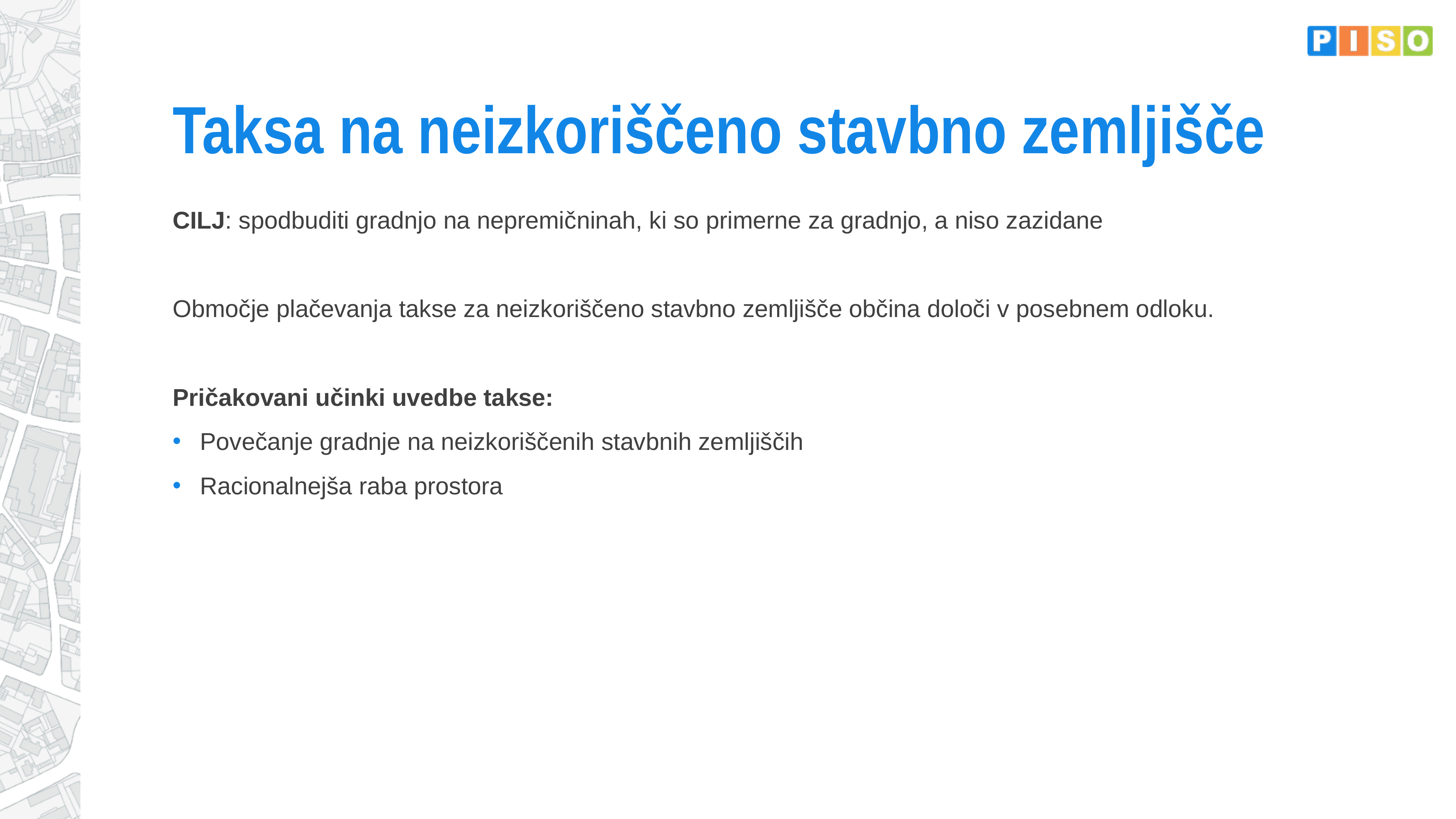

# Taksa na neizkoriščeno stavbno zemljišče
CILJ: spodbuditi gradnjo na nepremičninah, ki so primerne za gradnjo, a niso zazidane

Območje plačevanja takse za neizkoriščeno stavbno zemljišče občina določi v posebnem odloku.

Pričakovani učinki uvedbe takse:
Povečanje gradnje na neizkoriščenih stavbnih zemljiščih
Racionalnejša raba prostora